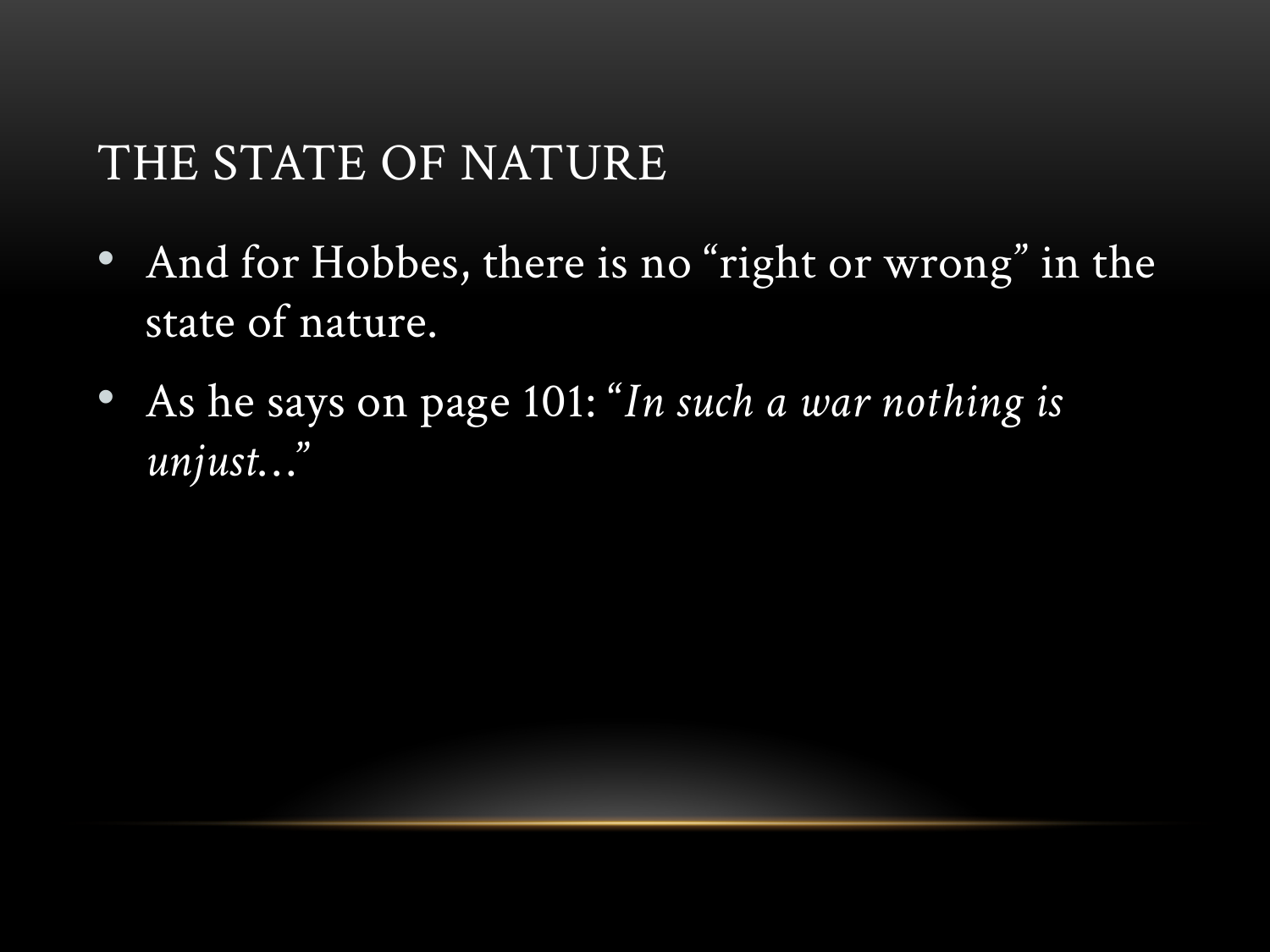

# The state of nature
And for Hobbes, there is no “right or wrong” in the state of nature.
As he says on page 101: “In such a war nothing is unjust…”